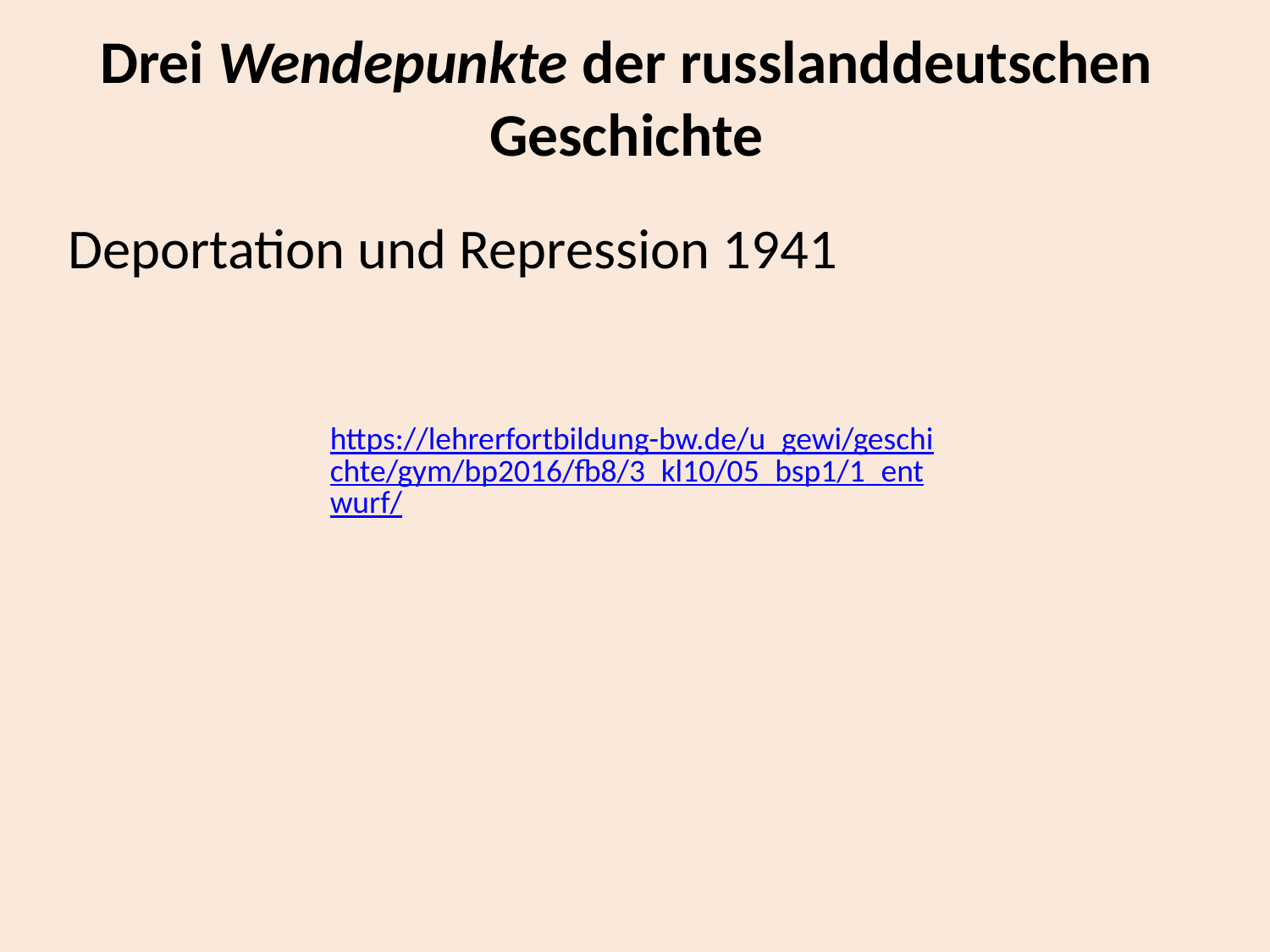

# Drei Wendepunkte der russlanddeutschen Geschichte
Deportation und Repression 1941

https://lehrerfortbildung-bw.de/u_gewi/geschichte/gym/bp2016/fb8/3_kl10/05_bsp1/1_entwurf/